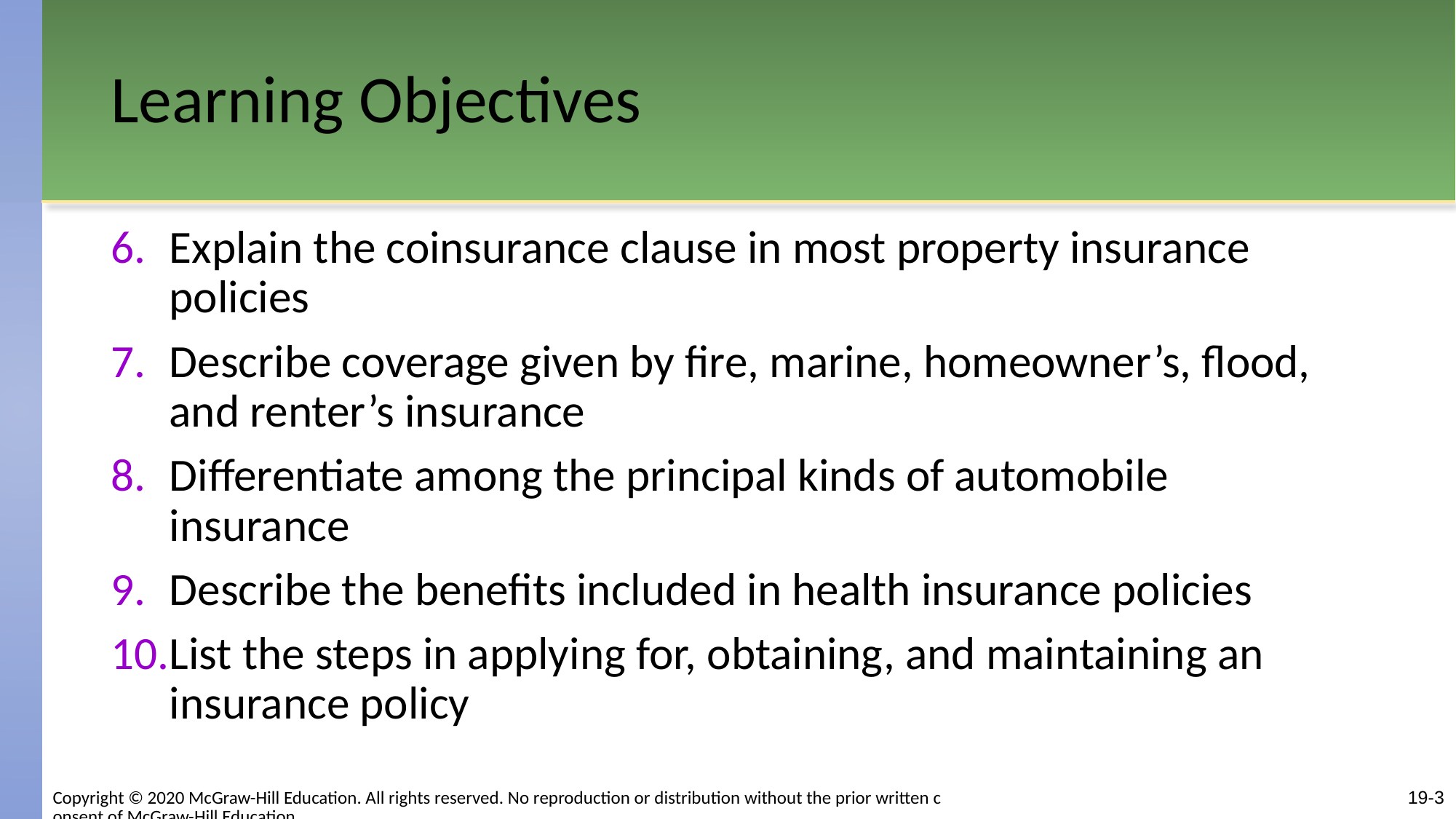

# Learning Objectives
Explain the coinsurance clause in most property insurance policies
Describe coverage given by fire, marine, homeowner’s, flood, and renter’s insurance
Differentiate among the principal kinds of automobile insurance
Describe the benefits included in health insurance policies
List the steps in applying for, obtaining, and maintaining an insurance policy
Copyright © 2020 McGraw-Hill Education. All rights reserved. No reproduction or distribution without the prior written consent of McGraw-Hill Education.
19-3